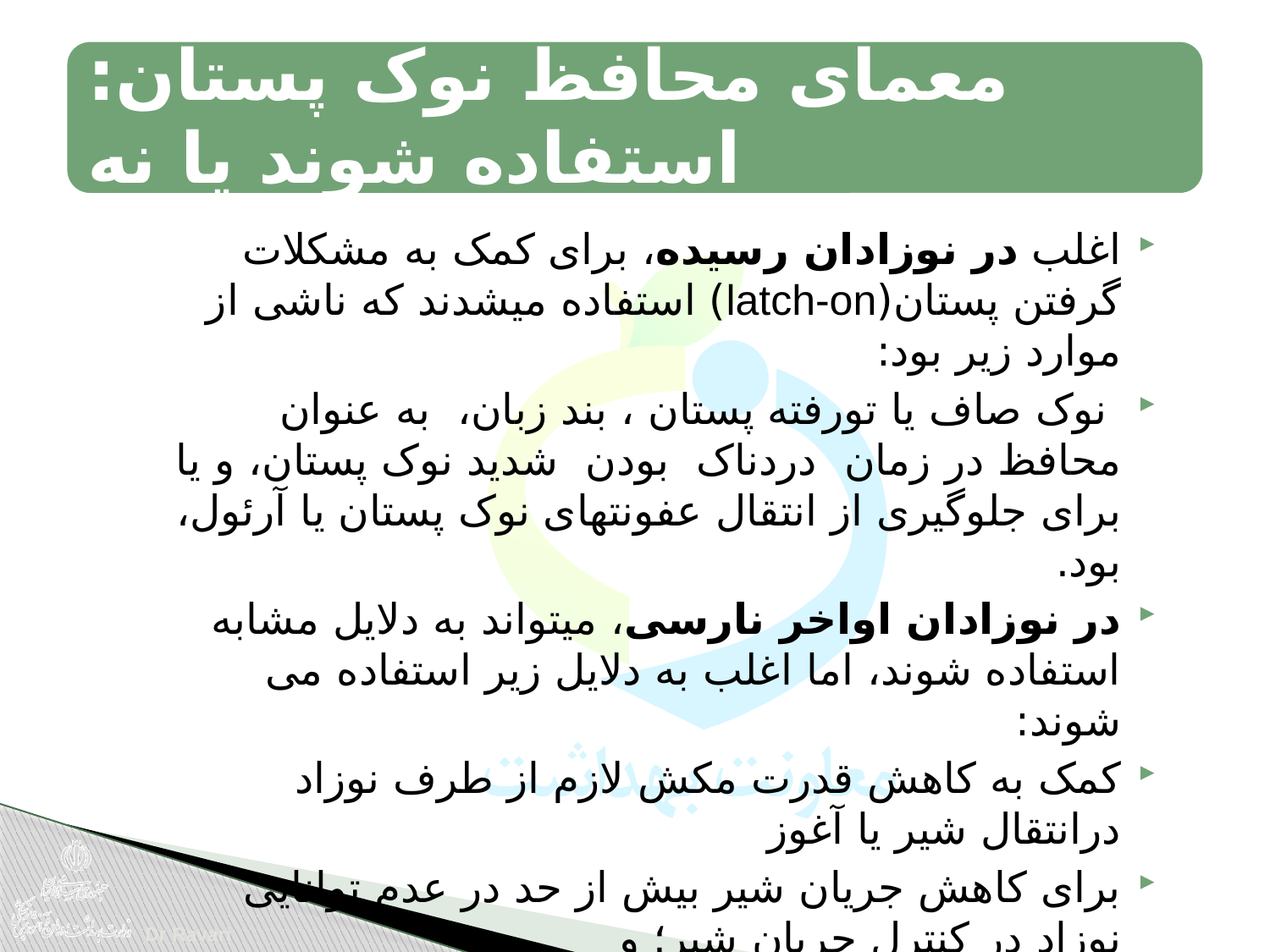

معمای محافظ نوک پستان: استفاده شوند یا نه
اغلب در نوزادان رسیده، برای کمک به مشکلات گرفتن پستان(latch-on) استفاده می­شدند که ناشی از موارد زیر بود:
 نوک صاف یا تورفته پستان ، بند زبان،  به عنوان محافظ در زمان  دردناک  بودن  شدید نوک پستان، و یا برای جلوگیری از انتقال عفونت­های نوک پستان یا آرئول، بود.
در نوزادان اواخر نارسی، می­تواند به دلایل مشابه استفاده شوند، اما اغلب به دلایل زیر استفاده می شوند:
کمک به کاهش قدرت مکش لازم از طرف نوزاد  درانتقال شیر یا آغوز
برای کاهش جریان شیر بیش از حد در عدم توانایی نوزاد در کنترل جریان شیر؛ و
به عنوان محرکی برای تشویق نوزاد برای شروع و ادامه مکیدن